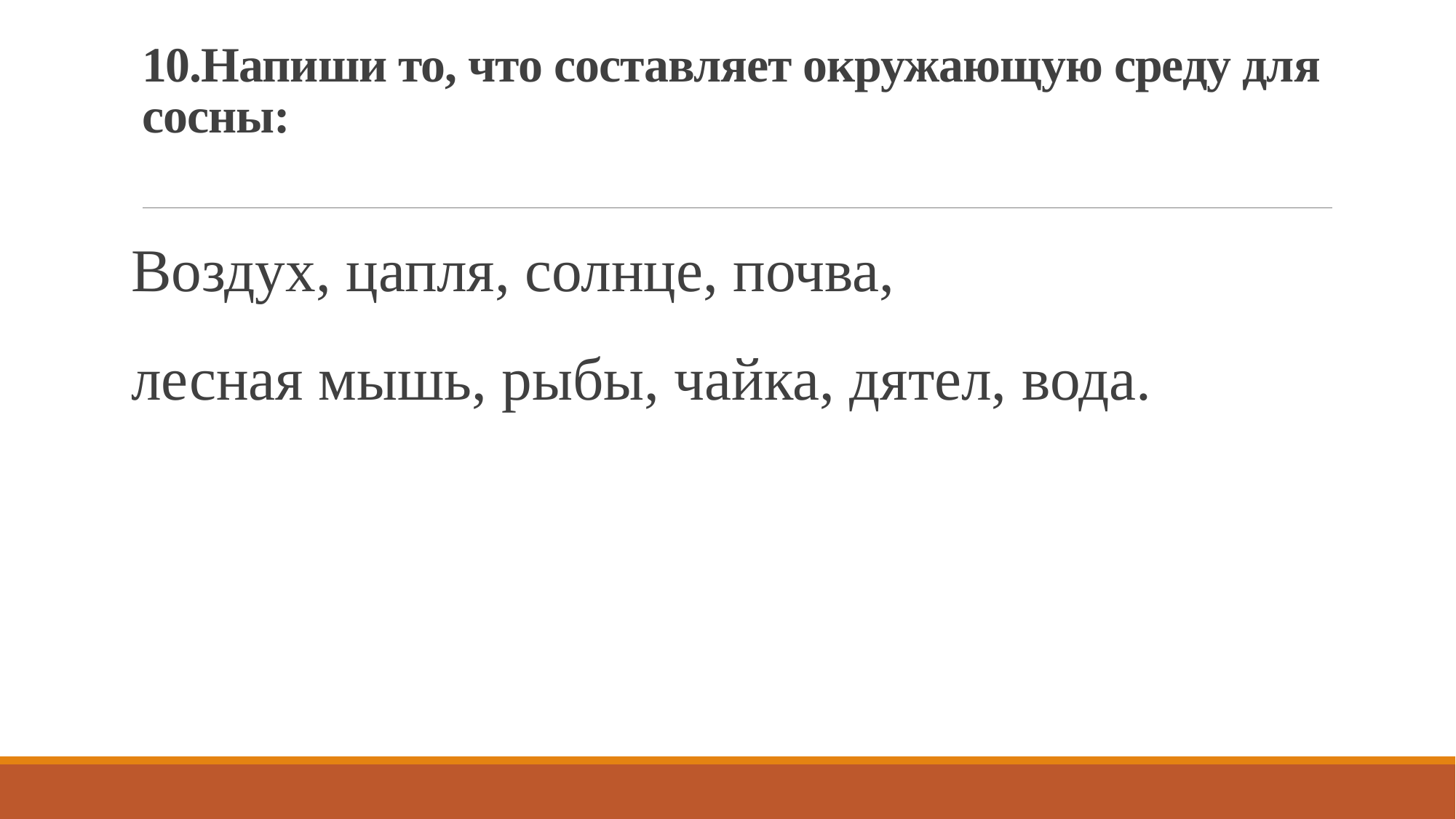

# 10.Напиши то, что составляет окружающую среду для сосны:
Воздух, цапля, солнце, почва,
лесная мышь, рыбы, чайка, дятел, вода.